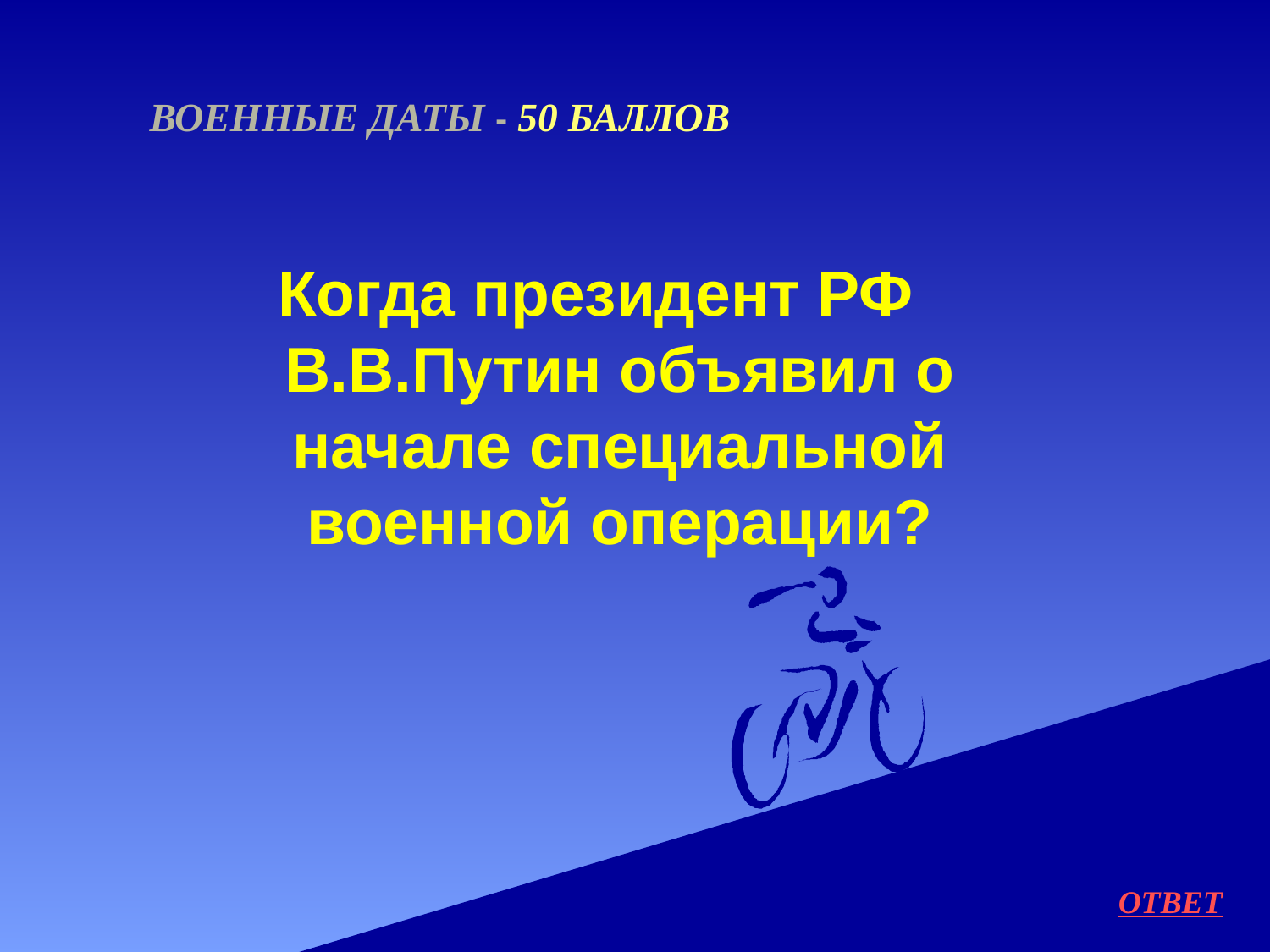

# военные даты - 50 баллов
Когда президент РФ В.В.Путин объявил о начале специальной военной операции?
ОТВЕТ